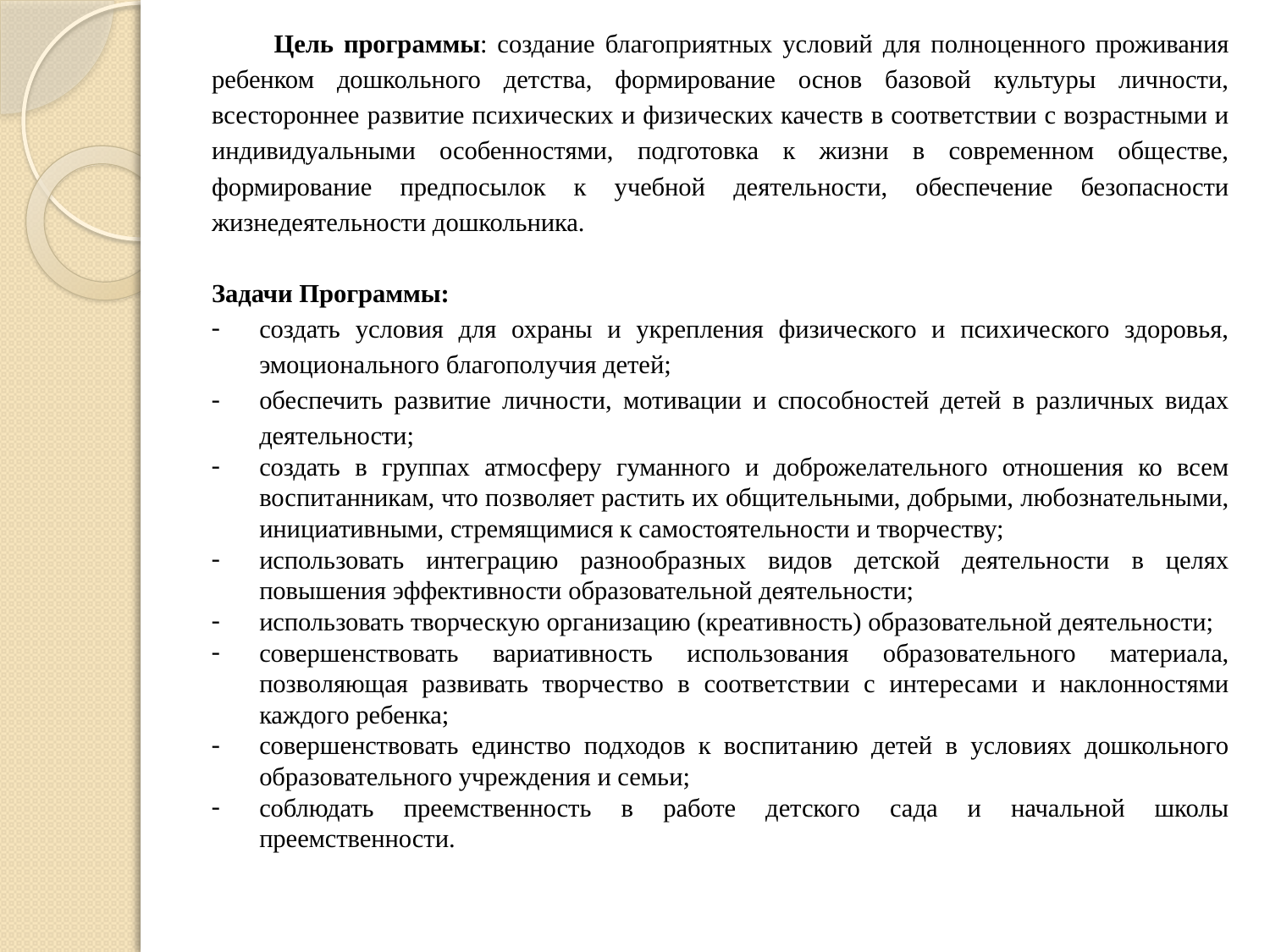

Цель программы: создание благоприятных условий для полноценного проживания ребенком дошкольного детства, формирование основ базовой культуры личности, всестороннее развитие психических и физических качеств в соответствии с возрастными и индивидуальными особенностями, подготовка к жизни в современном обществе, формирование предпосылок к учебной деятельности, обеспечение безопасности жизнедеятельности дошкольника.

Задачи Программы:
создать условия для охраны и укрепления физического и психического здоровья, эмоционального благополучия детей;
обеспечить развитие личности, мотивации и способностей детей в различных видах деятельности;
создать в группах атмосферу гуманного и доброжелательного отношения ко всем воспитанникам, что позволяет растить их общительными, добрыми, любознательными, инициативными, стремящимися к самостоятельности и творчеству;
использовать интеграцию разнообразных видов детской деятельности в целях повышения эффективности образовательной деятельности;
использовать творческую организацию (креативность) образовательной деятельности;
совершенствовать вариативность использования образовательного материала, позволяющая развивать творчество в соответствии с интересами и наклонностями каждого ребенка;
совершенствовать единство подходов к воспитанию детей в условиях дошкольного образовательного учреждения и семьи;
соблюдать преемственность в работе детского сада и начальной школы преемственности.